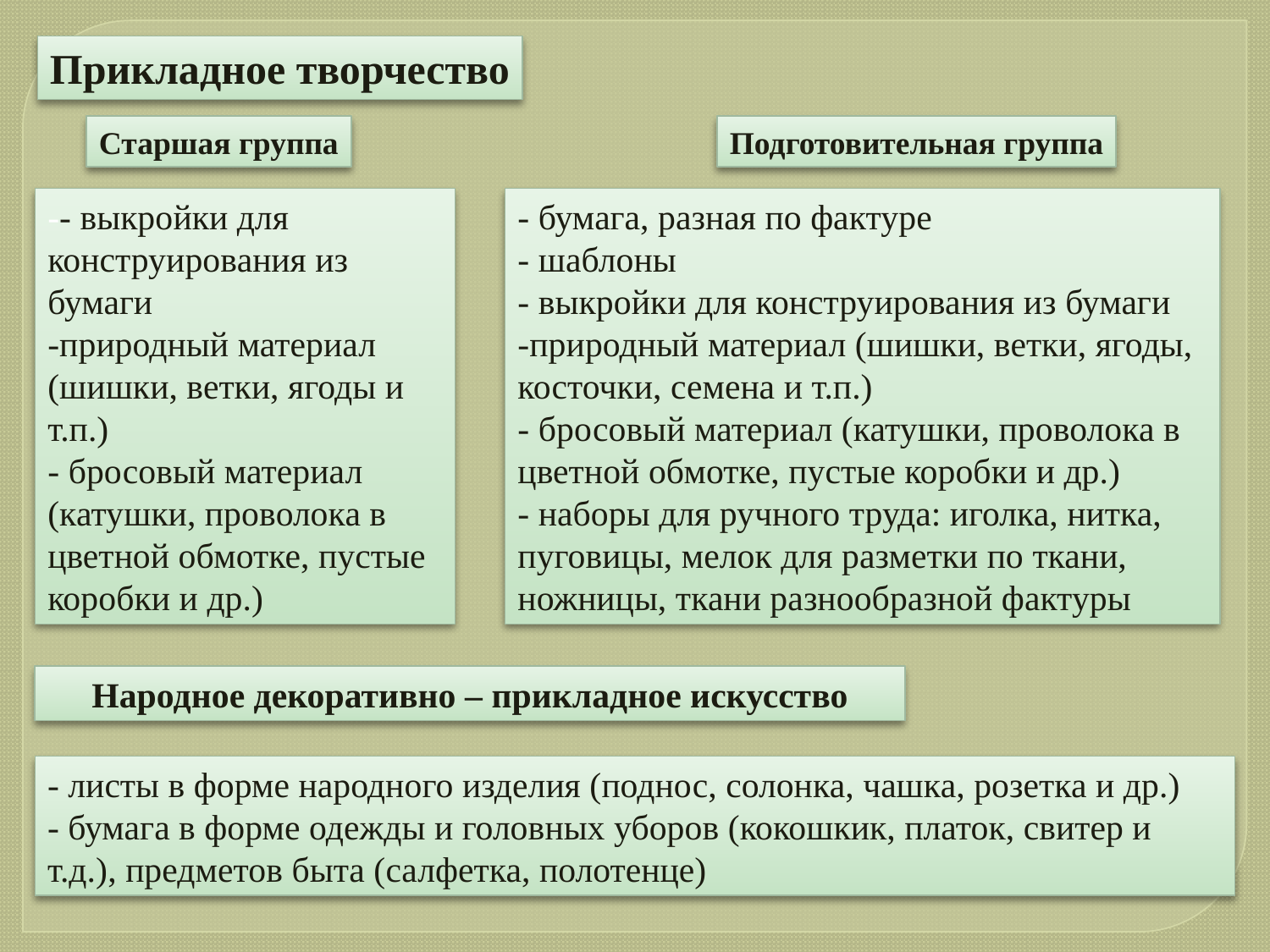

Прикладное творчество
Старшая группа
Подготовительная группа
-- выкройки для конструирования из бумаги
-природный материал (шишки, ветки, ягоды и т.п.)
- бросовый материал (катушки, проволока в цветной обмотке, пустые коробки и др.)
- бумага, разная по фактуре
- шаблоны
- выкройки для конструирования из бумаги
-природный материал (шишки, ветки, ягоды, косточки, семена и т.п.)
- бросовый материал (катушки, проволока в цветной обмотке, пустые коробки и др.)
- наборы для ручного труда: иголка, нитка, пуговицы, мелок для разметки по ткани, ножницы, ткани разнообразной фактуры
Народное декоративно – прикладное искусство
- листы в форме народного изделия (поднос, солонка, чашка, розетка и др.)
- бумага в форме одежды и головных уборов (кокошкик, платок, свитер и т.д.), предметов быта (салфетка, полотенце)